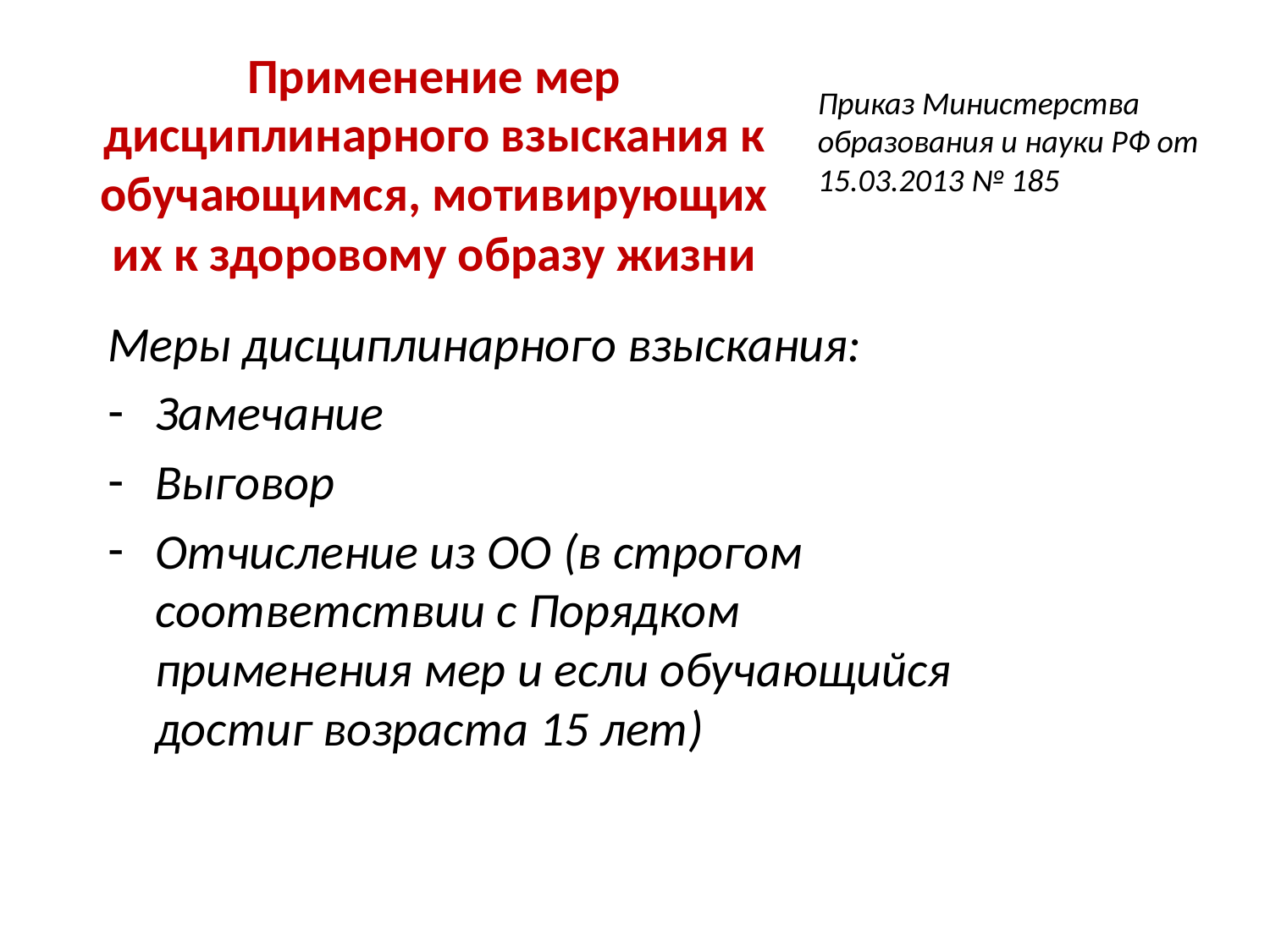

# Применение мер дисциплинарного взыскания к обучающимся, мотивирующих их к здоровому образу жизни
Приказ Министерства образования и науки РФ от 15.03.2013 № 185
Меры дисциплинарного взыскания:
Замечание
Выговор
Отчисление из ОО (в строгом соответствии с Порядком применения мер и если обучающийся достиг возраста 15 лет)